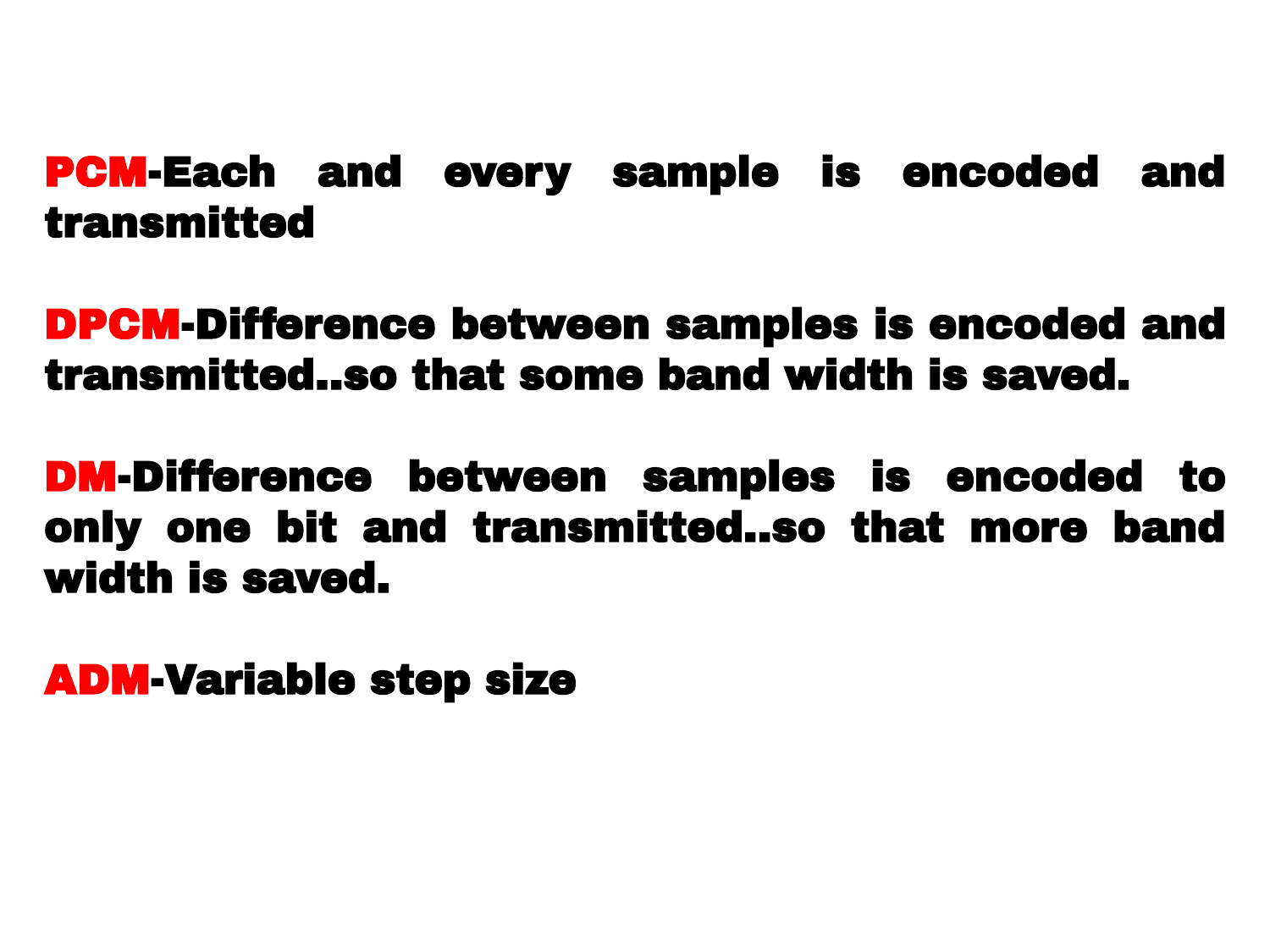

PCM-Each and every sample is encoded and transmitted

DPCM-Difference between samples is encoded and transmitted..so that some band width is saved.

DM-Difference between samples is encoded to only one bit and transmitted..so that more band width is saved.

ADM-Variable step size